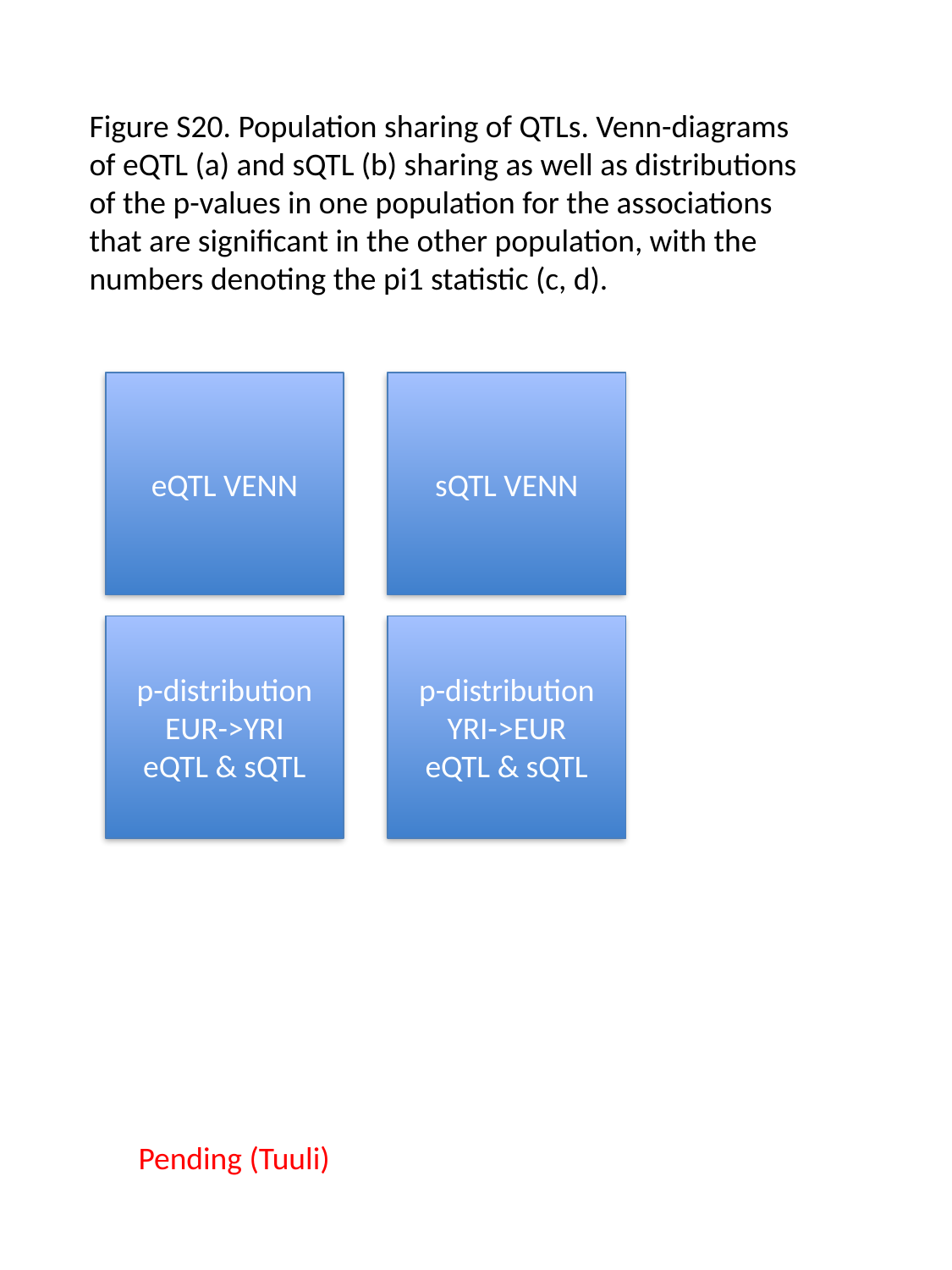

Figure S20. Population sharing of QTLs. Venn-diagrams of eQTL (a) and sQTL (b) sharing as well as distributions of the p-values in one population for the associations that are significant in the other population, with the numbers denoting the pi1 statistic (c, d).
eQTL VENN
sQTL VENN
p-distribution EUR->YRI
eQTL & sQTL
p-distribution YRI->EUR
eQTL & sQTL
Pending (Tuuli)